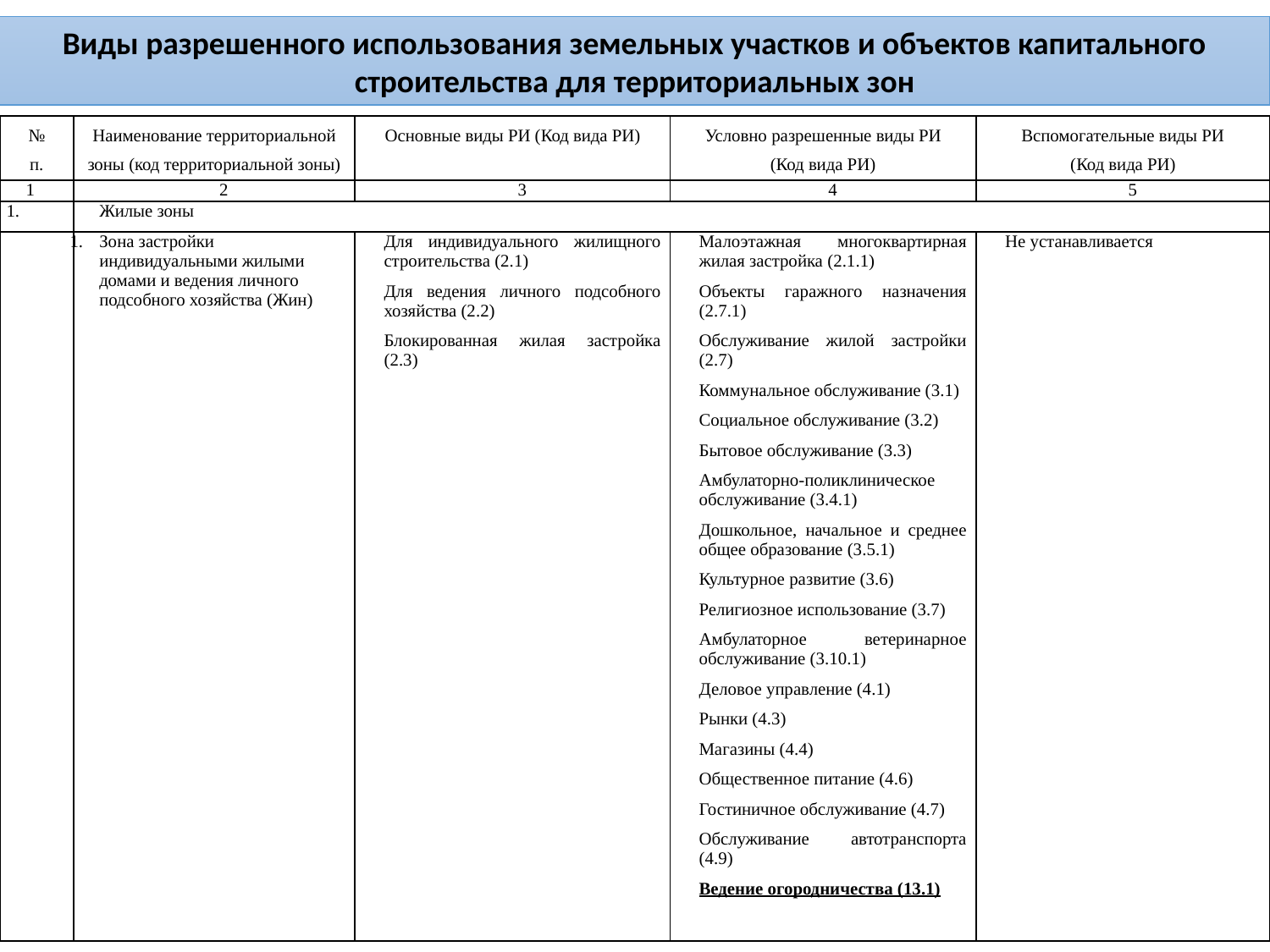

Виды разрешенного использования земельных участков и объектов капитального строительства для территориальных зон
| № п. | Наименование территориальной зоны (код территориальной зоны) | Основные виды РИ (Код вида РИ) | Условно разрешенные виды РИ (Код вида РИ) | Вспомогательные виды РИ (Код вида РИ) |
| --- | --- | --- | --- | --- |
| 1 | 2 | 3 | 4 | 5 |
|  | Жилые зоны |  |  |  |
|  | Зона застройки индивидуальными жилыми домами и ведения личного подсобного хозяйства (Жин) | Для индивидуального жилищного строительства (2.1) Для ведения личного подсобного хозяйства (2.2) Блокированная жилая застройка (2.3) | Малоэтажная многоквартирная жилая застройка (2.1.1) Объекты гаражного назначения (2.7.1) Обслуживание жилой застройки (2.7) Коммунальное обслуживание (3.1) Социальное обслуживание (3.2) Бытовое обслуживание (3.3) Амбулаторно-поликлиническое обслуживание (3.4.1) Дошкольное, начальное и среднее общее образование (3.5.1) Культурное развитие (3.6) Религиозное использование (3.7) Амбулаторное ветеринарное обслуживание (3.10.1) Деловое управление (4.1) Рынки (4.3) Магазины (4.4) Общественное питание (4.6) Гостиничное обслуживание (4.7) Обслуживание автотранспорта (4.9) Ведение огородничества (13.1) | Не устанавливается |